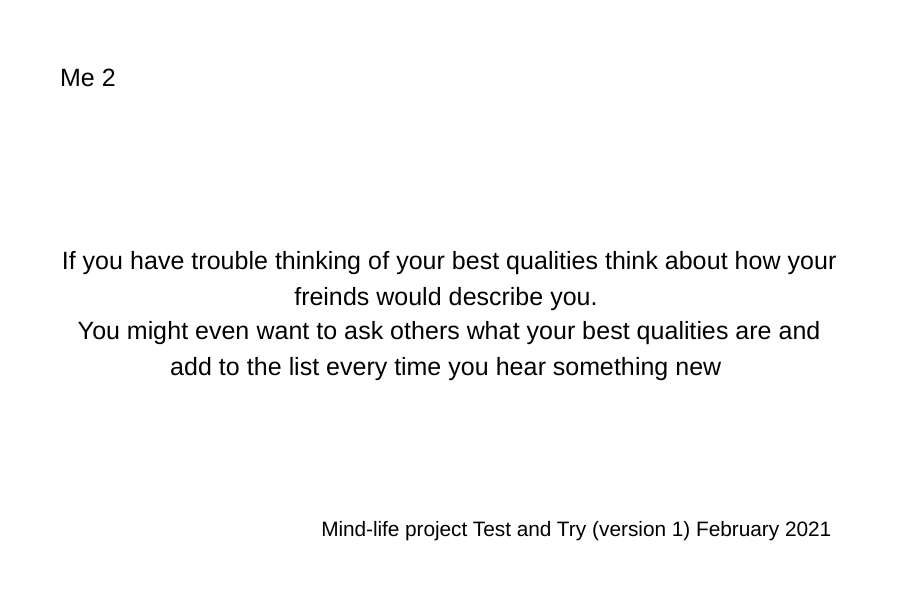

Me 2
If you have trouble thinking of your best qualities think about how your freinds would describe you.
You might even want to ask others what your best qualities are and add to the list every time you hear something new
Mind-life project Test and Try (version 1) February 2021